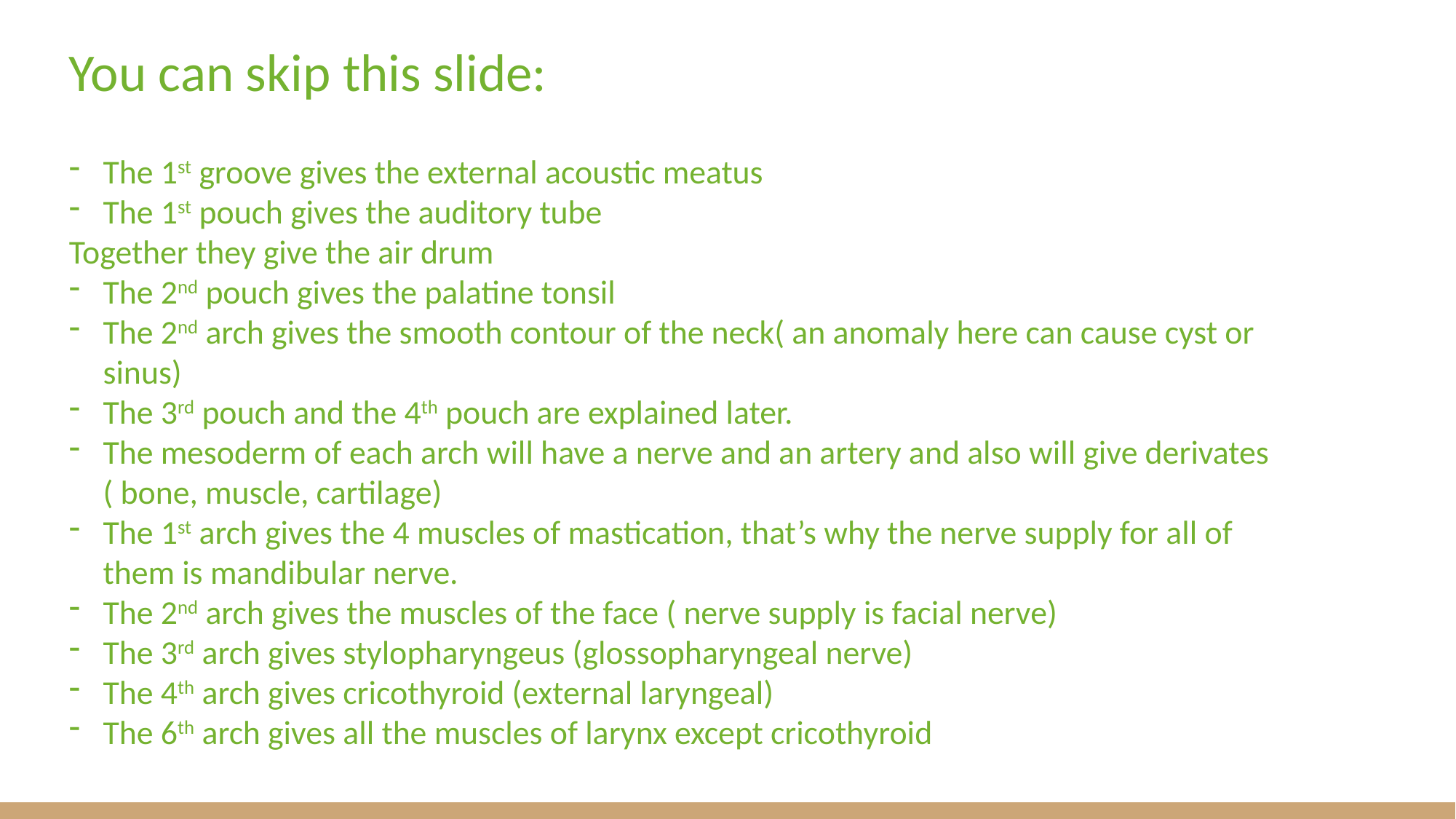

You can skip this slide:

The 1st groove gives the external acoustic meatus
The 1st pouch gives the auditory tube
Together they give the air drum
The 2nd pouch gives the palatine tonsil
The 2nd arch gives the smooth contour of the neck( an anomaly here can cause cyst or sinus)
The 3rd pouch and the 4th pouch are explained later.
The mesoderm of each arch will have a nerve and an artery and also will give derivates ( bone, muscle, cartilage)
The 1st arch gives the 4 muscles of mastication, that’s why the nerve supply for all of them is mandibular nerve.
The 2nd arch gives the muscles of the face ( nerve supply is facial nerve)
The 3rd arch gives stylopharyngeus (glossopharyngeal nerve)
The 4th arch gives cricothyroid (external laryngeal)
The 6th arch gives all the muscles of larynx except cricothyroid